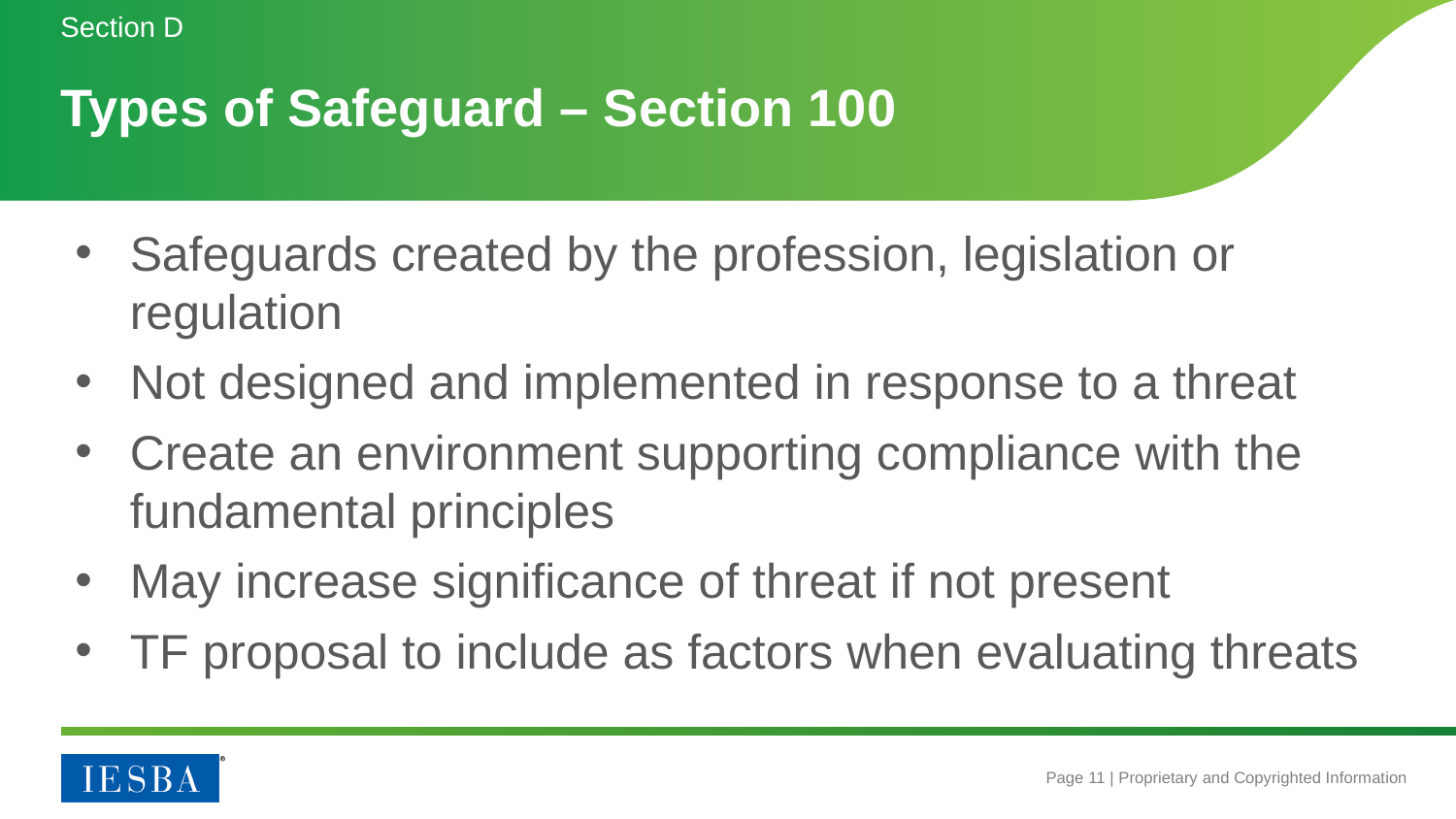

Section D
# Types of Safeguard – Section 100
Safeguards created by the profession, legislation or regulation
Not designed and implemented in response to a threat
Create an environment supporting compliance with the fundamental principles
May increase significance of threat if not present
TF proposal to include as factors when evaluating threats